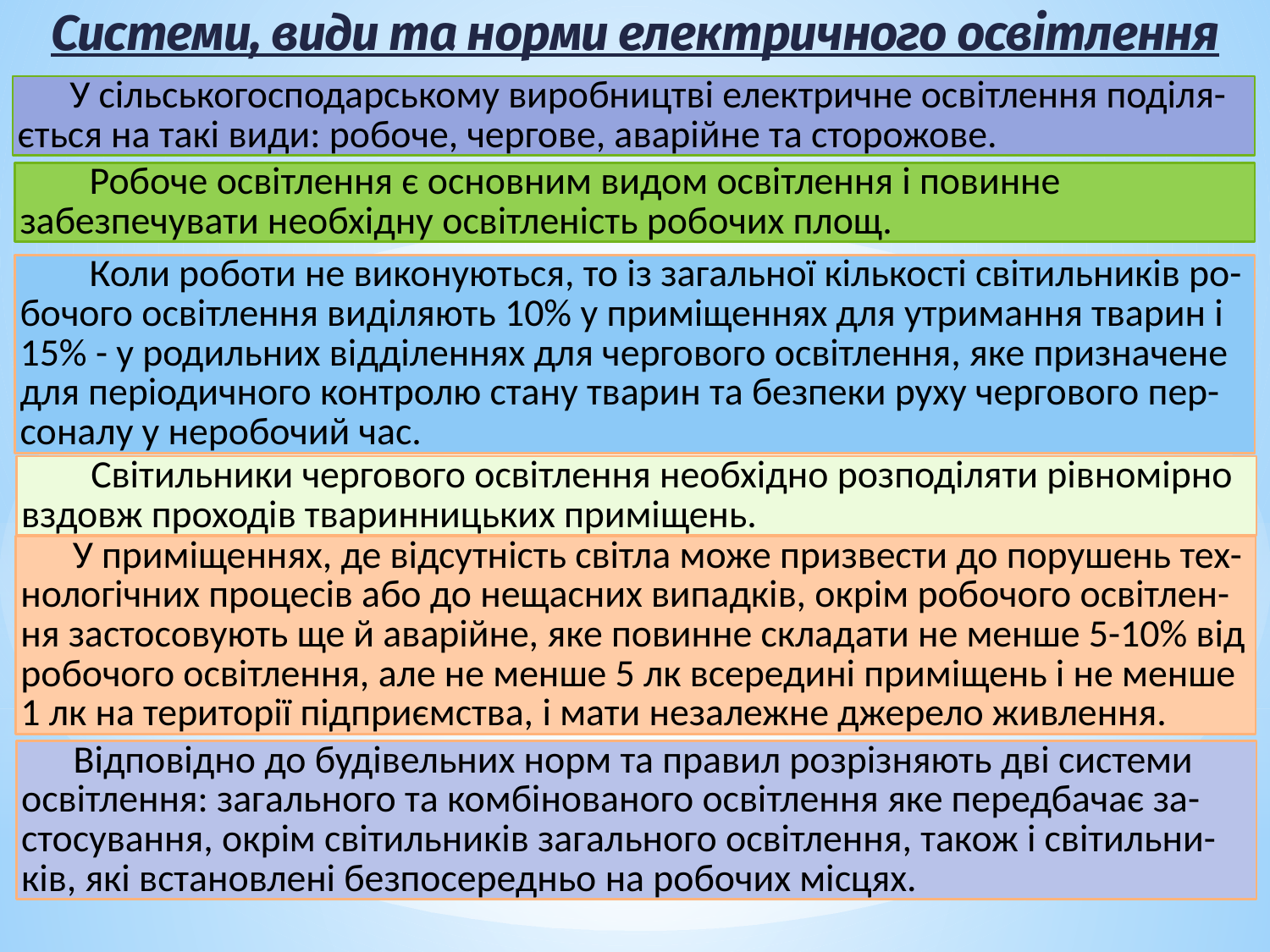

Системи, види та норми електричного освітлення
      У сільськогосподарському виробництві електричне освітлення поділя-ється на такі види: робоче, чергове, аварійне та сторожове.
        Робоче освітлення є основним видом освітлення і повинне забезпечувати необхідну освітленість робочих площ.
        Коли роботи не виконуються, то із загальної кількості світильників ро-бочого освітлення виділяють 10% у приміщеннях для утримання тварин і 15% - у родильних відділеннях для чергового освітлення, яке призначене для періодичного контролю стану тварин та безпеки руху чергового пер-соналу у неробочий час.
        Світильники чергового освітлення необхідно розподіляти рівномірно вздовж проходів тваринницьких приміщень.
      У приміщеннях, де відсутність світла може призвести до порушень тех-нологічних процесів або до нещасних випадків, окрім робочого освітлен-ня застосовують ще й аварійне, яке повинне складати не менше 5-10% від робочого освітлення, але не менше 5 лк всередині приміщень і не менше 1 лк на території підприємства, і мати незалежне джерело живлення.
      Відповідно до будівельних норм та правил розрізняють дві системи освітлення: загального та комбінованого освітлення яке передбачає за-стосування, окрім світильників загального освітлення, також і світильни-ків, які встановлені безпосередньо на робочих місцях.